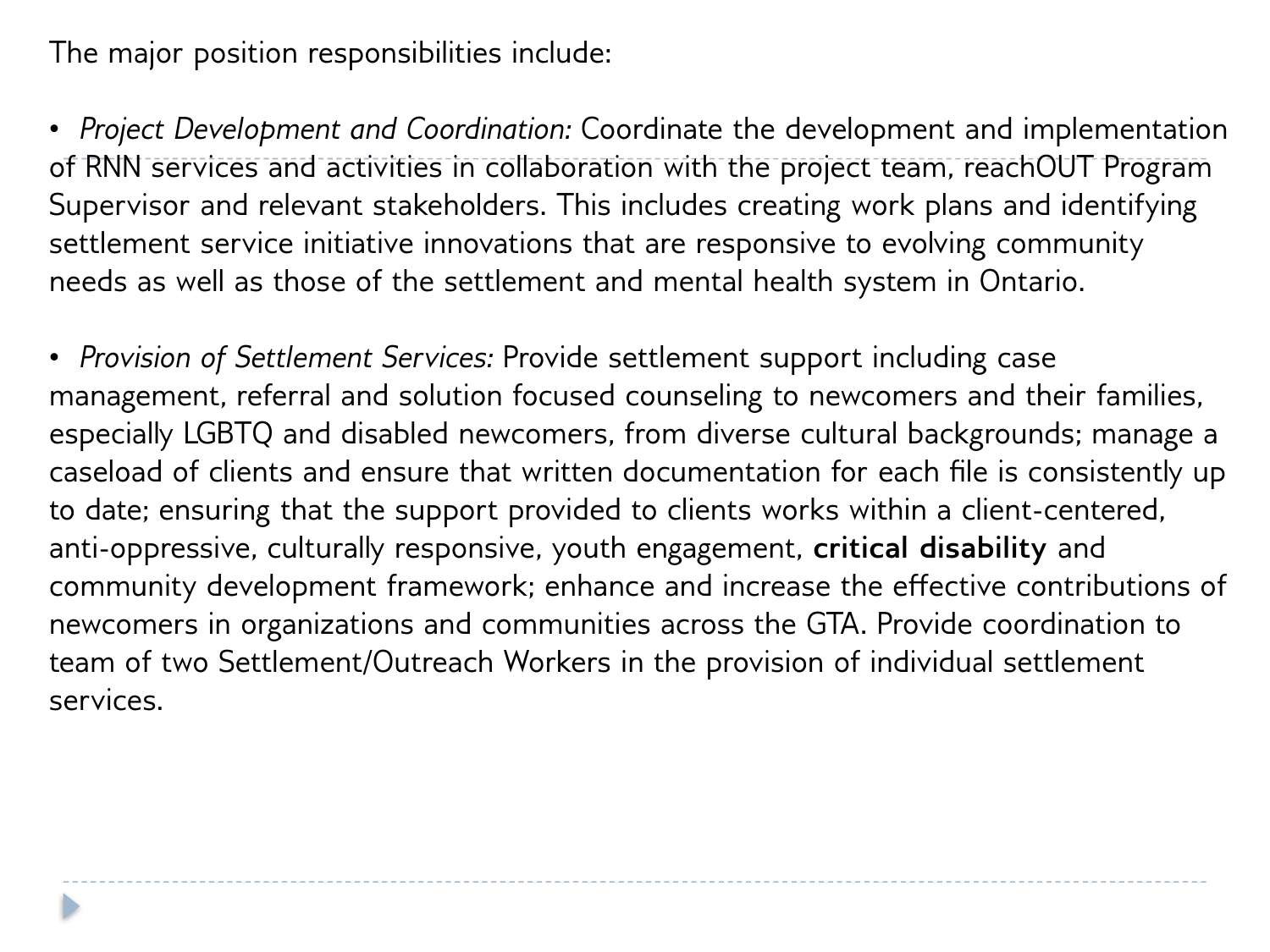

The major position responsibilities include:

•  Project Development and Coordination: Coordinate the development and implementation of RNN services and activities in collaboration with the project team, reachOUT Program Supervisor and relevant stakeholders. This includes creating work plans and identifying settlement service initiative innovations that are responsive to evolving community needs as well as those of the settlement and mental health system in Ontario.

•  Provision of Settlement Services: Provide settlement support including case management, referral and solution focused counseling to newcomers and their families, especially LGBTQ and disabled newcomers, from diverse cultural backgrounds; manage a caseload of clients and ensure that written documentation for each file is consistently up to date; ensuring that the support provided to clients works within a client-centered, anti-oppressive, culturally responsive, youth engagement, critical disability and community development framework; enhance and increase the effective contributions of newcomers in organizations and communities across the GTA. Provide coordination to team of two Settlement/Outreach Workers in the provision of individual settlement services.